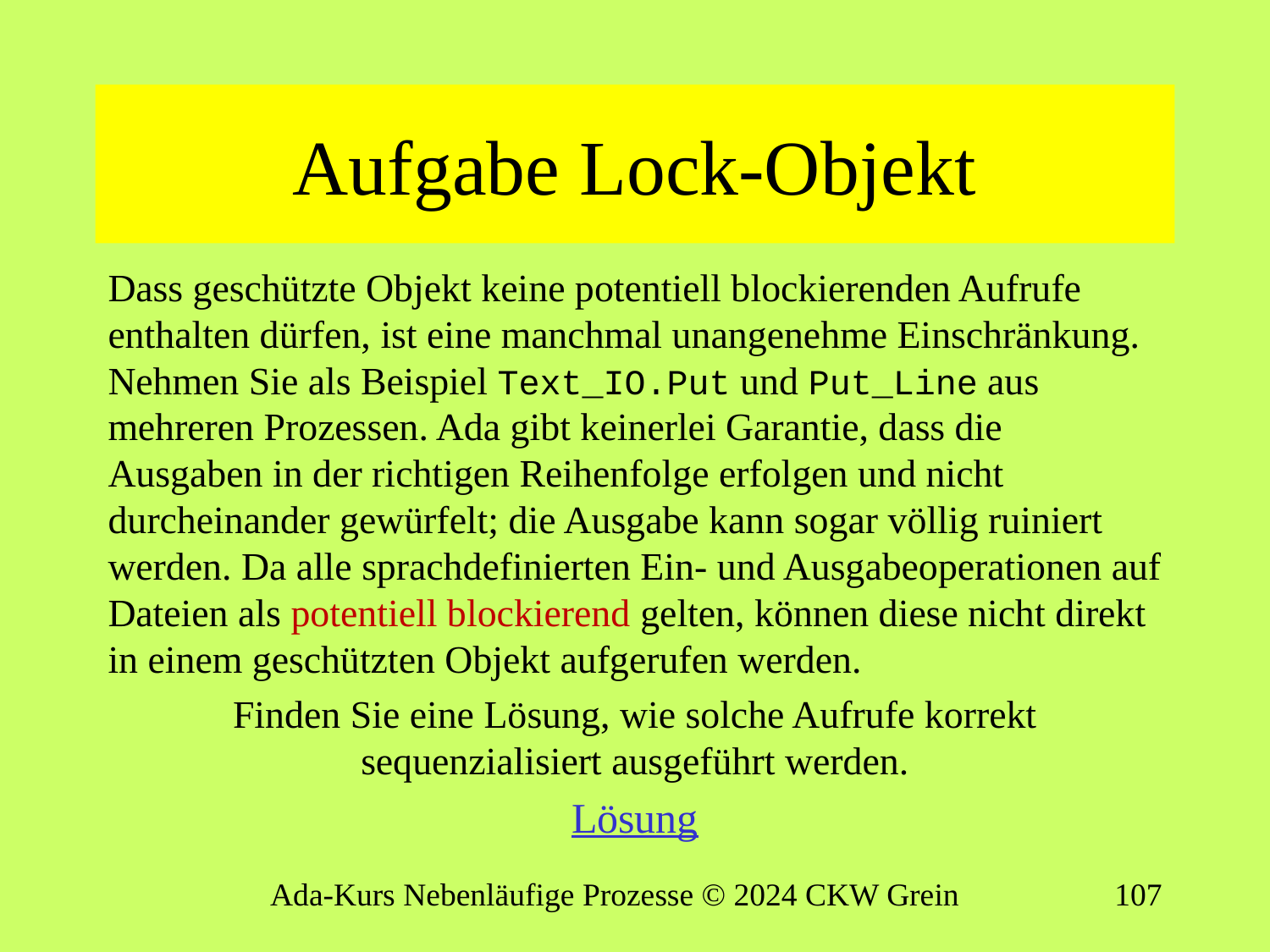

# Aufgabe Lock-Objekt
Dass geschützte Objekt keine potentiell blockierenden Aufrufe enthalten dürfen, ist eine manchmal unangenehme Einschränkung. Nehmen Sie als Beispiel Text_IO.Put und Put_Line aus mehreren Prozessen. Ada gibt keinerlei Garantie, dass die Ausgaben in der richtigen Reihenfolge erfolgen und nicht durcheinander gewürfelt; die Ausgabe kann sogar völlig ruiniert werden. Da alle sprachdefinierten Ein- und Ausgabeoperationen auf Dateien als potentiell blockierend gelten, können diese nicht direkt in einem geschützten Objekt aufgerufen werden.
Finden Sie eine Lösung, wie solche Aufrufe korrekt sequenzialisiert ausgeführt werden.
Lösung
Ada-Kurs Nebenläufige Prozesse © 2024 CKW Grein
107